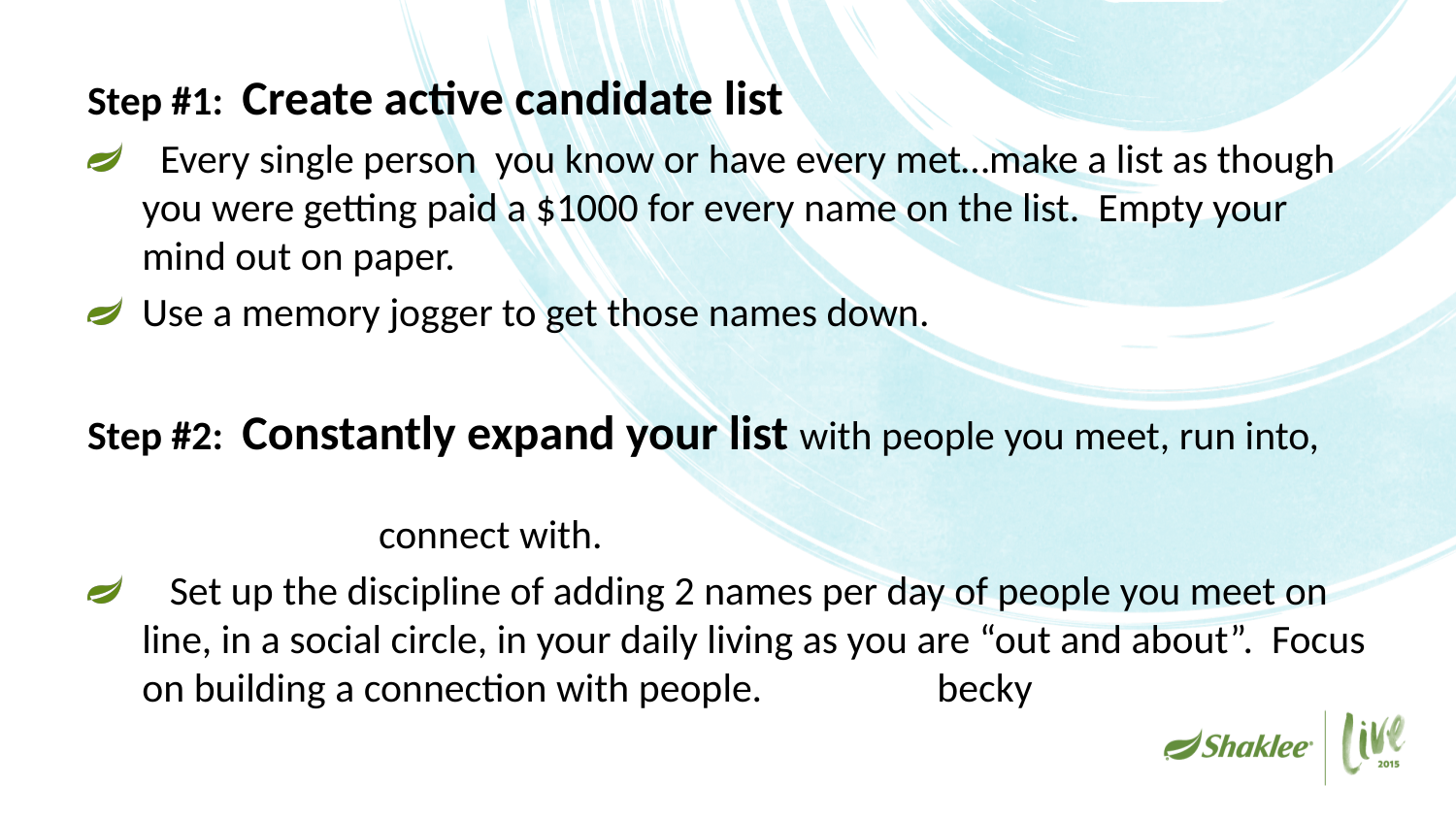

Step #1:  Create active candidate list
  Every single person  you know or have every met…make a list as though you were getting paid a $1000 for every name on the list.  Empty your mind out on paper.
Use a memory jogger to get those names down.

Step #2:  Constantly expand your list with people you meet, run into, 										connect with.
   Set up the discipline of adding 2 names per day of people you meet on line, in a social circle, in your daily living as you are “out and about”.  Focus on building a connection with people.                   becky